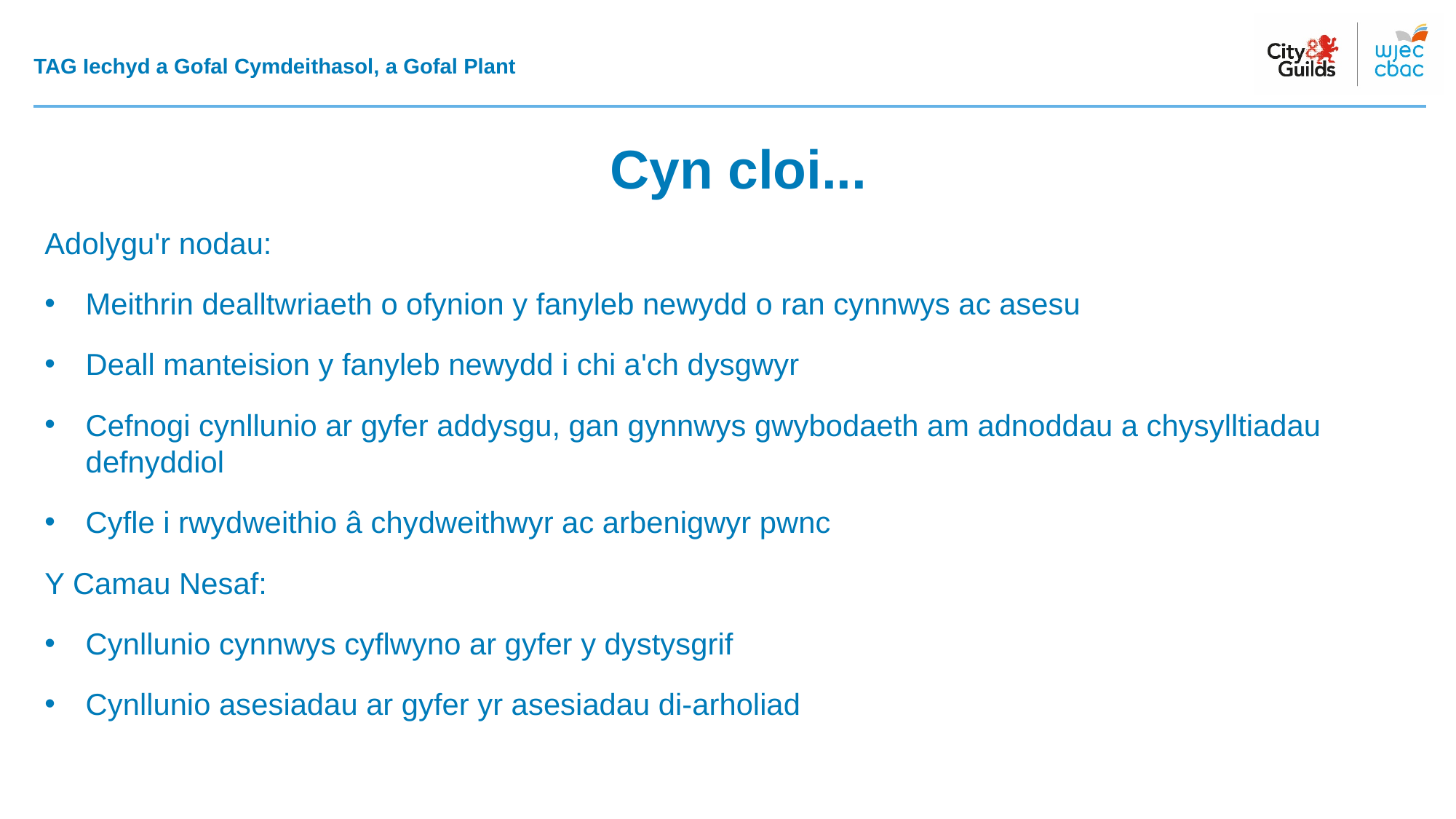

# TAG Iechyd a Gofal Cymdeithasol, a Gofal Plant
Cyn cloi...
Adolygu'r nodau:
Meithrin dealltwriaeth o ofynion y fanyleb newydd o ran cynnwys ac asesu
Deall manteision y fanyleb newydd i chi a'ch dysgwyr
Cefnogi cynllunio ar gyfer addysgu, gan gynnwys gwybodaeth am adnoddau a chysylltiadau defnyddiol
Cyfle i rwydweithio â chydweithwyr ac arbenigwyr pwnc
Y Camau Nesaf:
Cynllunio cynnwys cyflwyno ar gyfer y dystysgrif
Cynllunio asesiadau ar gyfer yr asesiadau di-arholiad